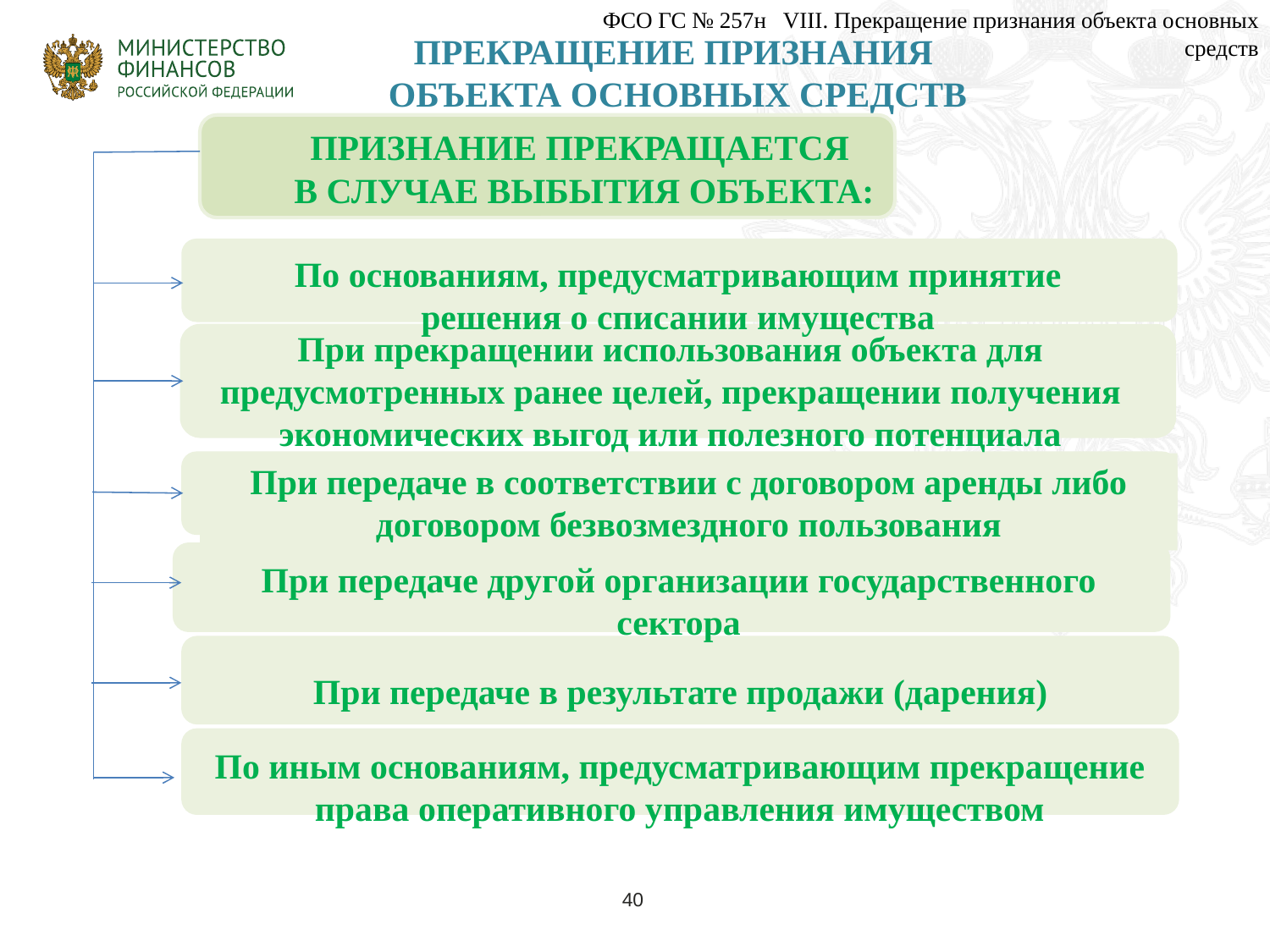

ФСО ГС № 257н   VIII. Прекращение признания объекта основных средств
# ПРЕКРАЩЕНИЕ ПРИЗНАНИЯ ОБЪЕКТА ОСНОВНЫХ СРЕДСТВ

ПРИЗНАНИЕ ПРЕКРАЩАЕТСЯ
В СЛУЧАЕ ВЫБЫТИЯ ОБЪЕКТА:

По основаниям, предусматривающим принятие решения о списании имущества
При прекращении использования объекта для предусмотренных ранее целей, прекращении получения экономических выгод или полезного потенциала

При передаче в соответствии с договором аренды либо договором безвозмездного пользования

При передаче другой организации государственного сектора

При передаче в результате продажи (дарения)

По иным основаниям, предусматривающим прекращение права оперативного управления имуществом
40